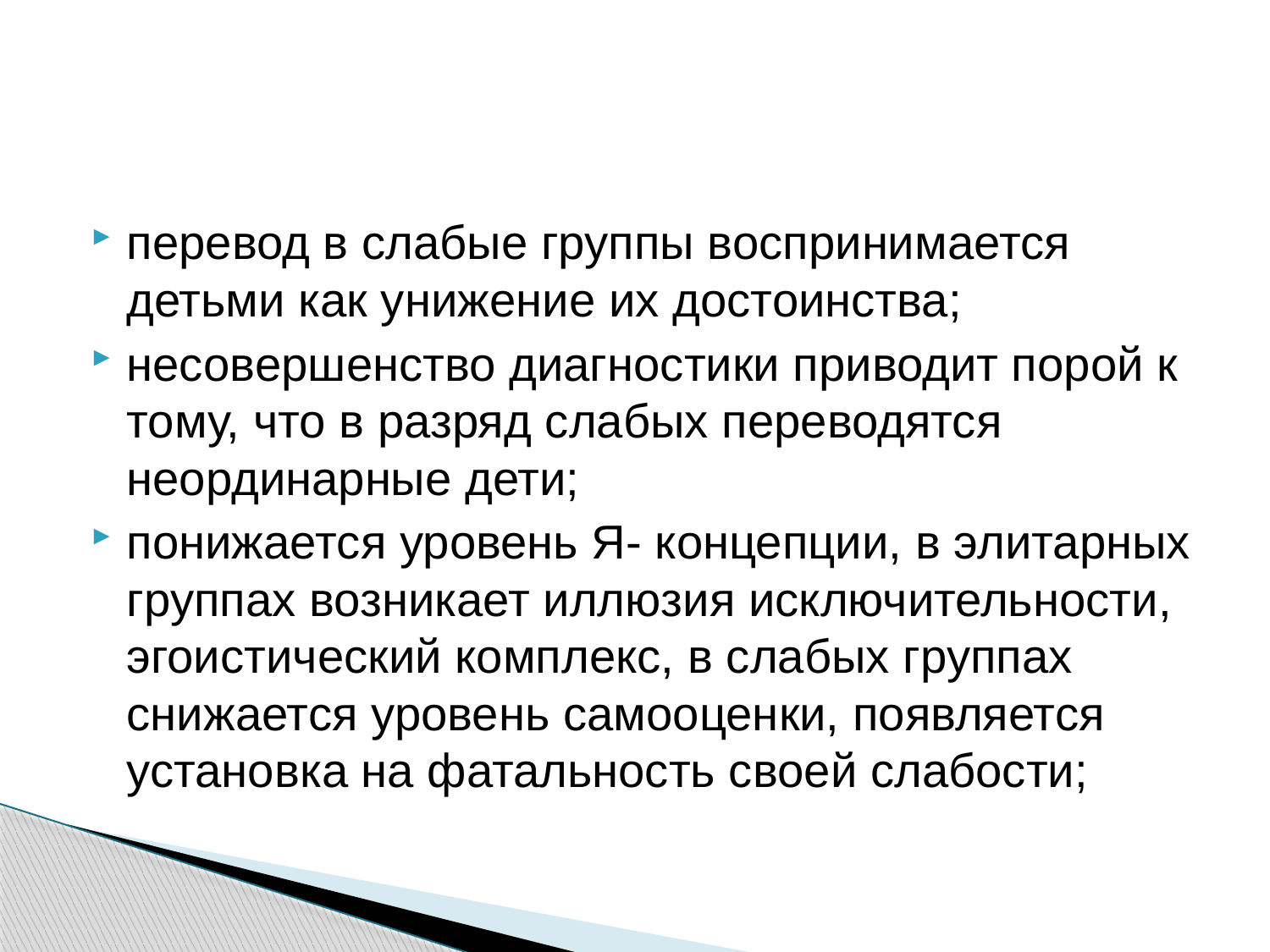

#
перевод в слабые группы воспринимается детьми как унижение их достоинства;
несовершенство диагностики приводит порой к тому, что в разряд слабых переводятся неординарные дети;
понижается уровень Я- концепции, в элитарных группах возникает иллюзия исключительности, эгоистический комплекс, в слабых группах снижается уровень самооценки, появляется установка на фатальность своей слабости;